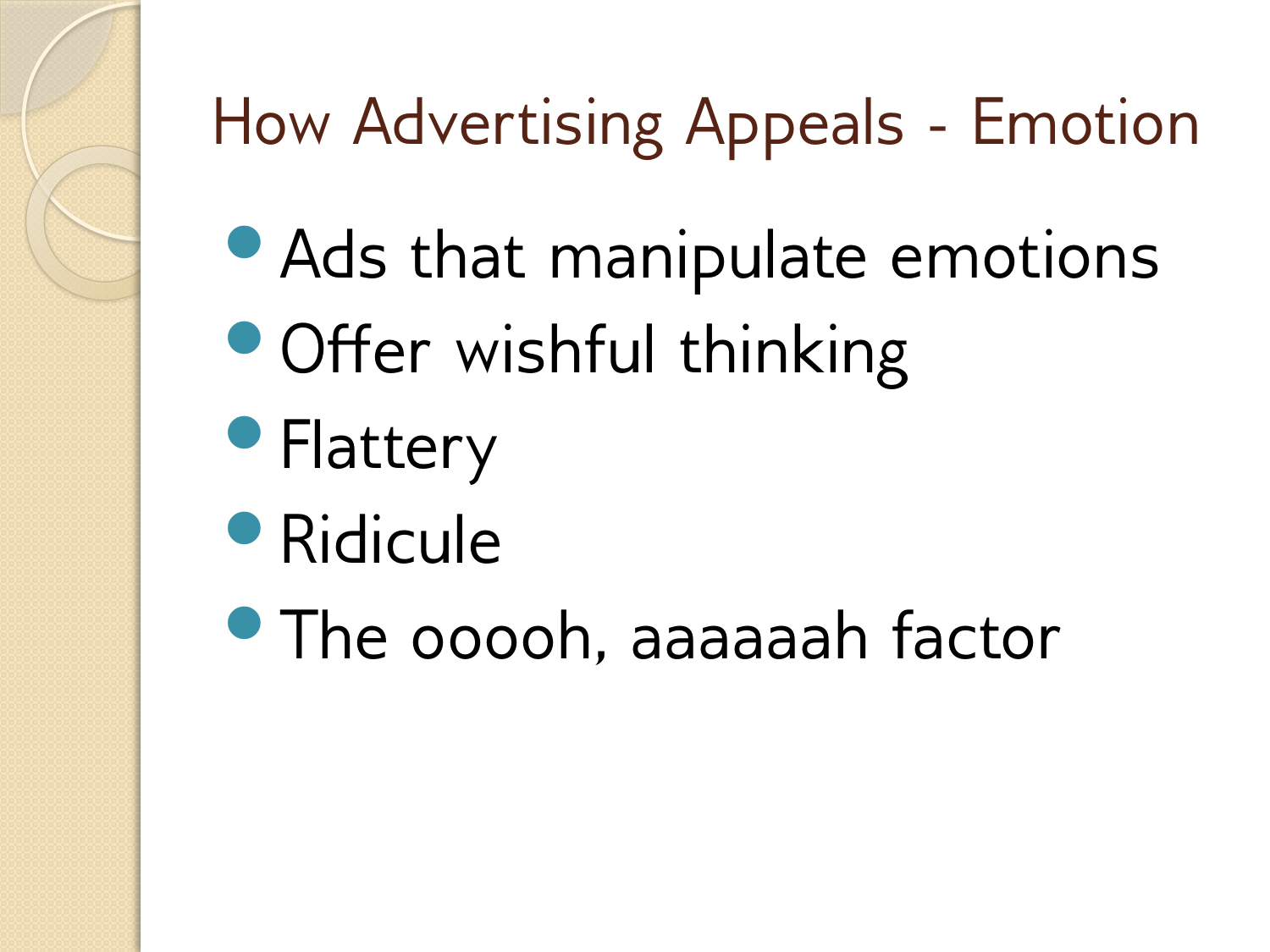

# How Advertising Appeals - Emotion
Ads that manipulate emotions
Offer wishful thinking
Flattery
Ridicule
The ooooh, aaaaaah factor